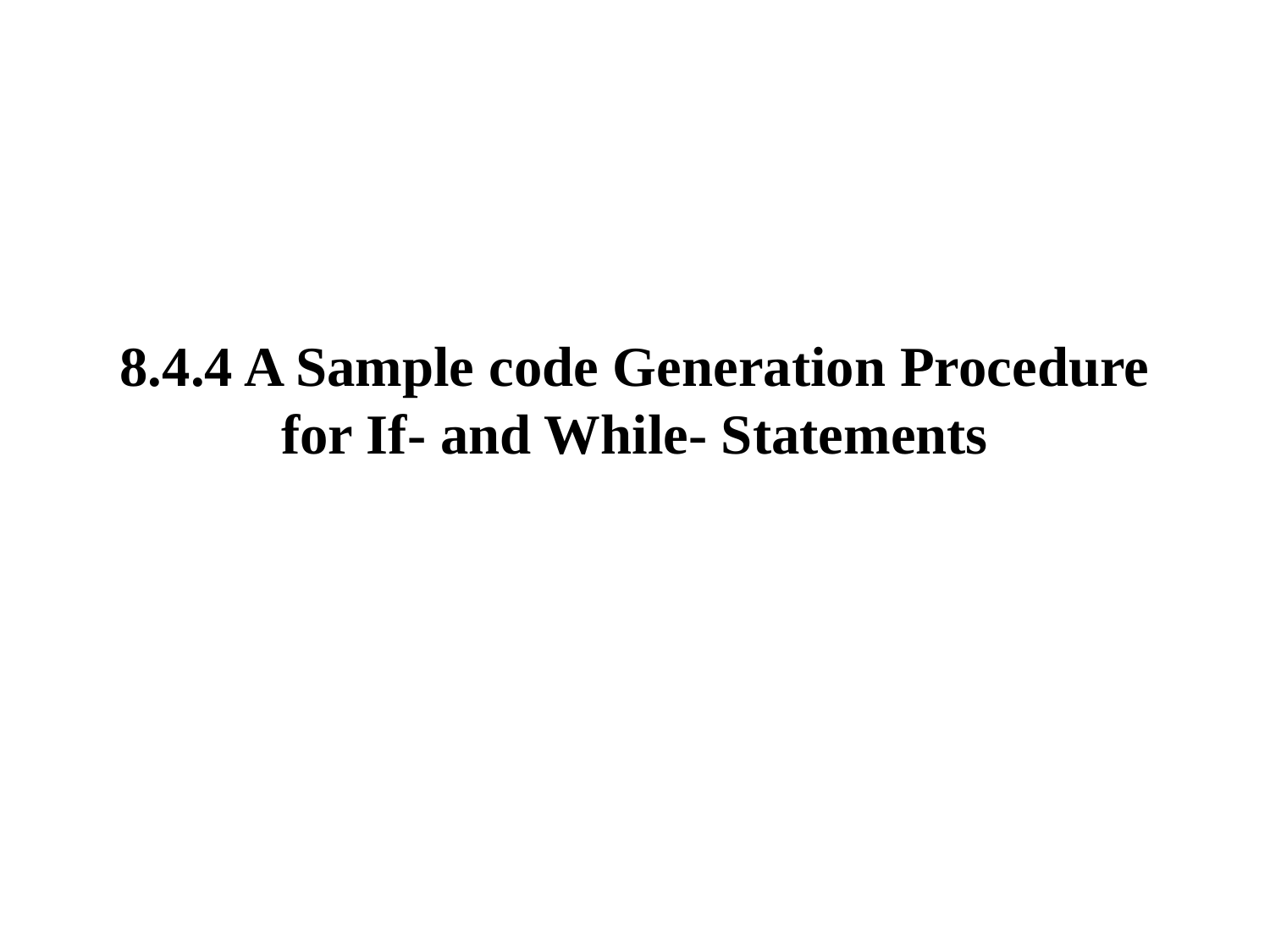

# 8.4.4 A Sample code Generation Procedure for If- and While- Statements